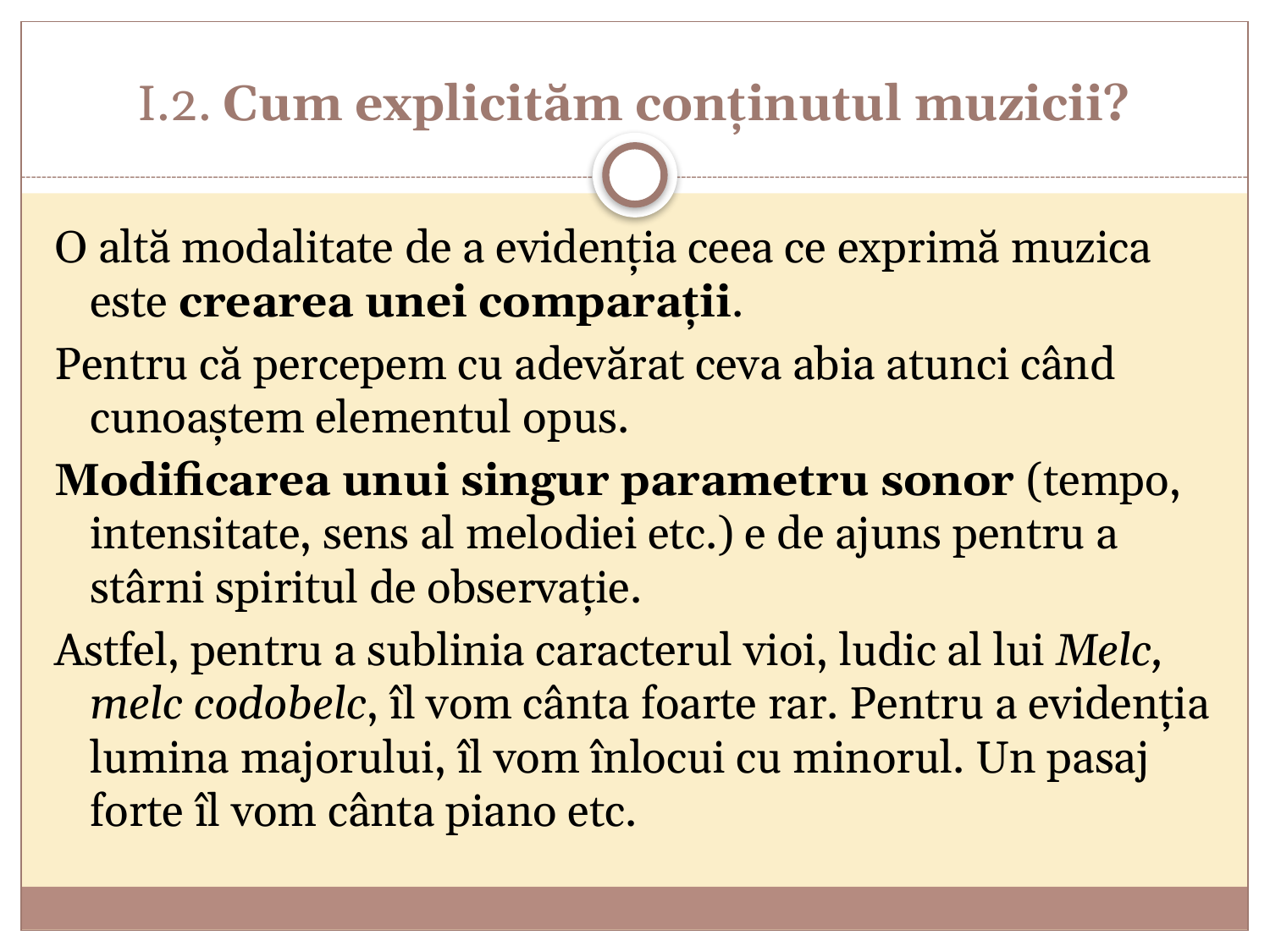

# I.2. Cum explicităm conținutul muzicii?
O altă modalitate de a evidenția ceea ce exprimă muzica este crearea unei comparații.
Pentru că percepem cu adevărat ceva abia atunci când cunoaștem elementul opus.
Modificarea unui singur parametru sonor (tempo, intensitate, sens al melodiei etc.) e de ajuns pentru a stârni spiritul de observație.
Astfel, pentru a sublinia caracterul vioi, ludic al lui Melc, melc codobelc, îl vom cânta foarte rar. Pentru a evidenția lumina majorului, îl vom înlocui cu minorul. Un pasaj forte îl vom cânta piano etc.